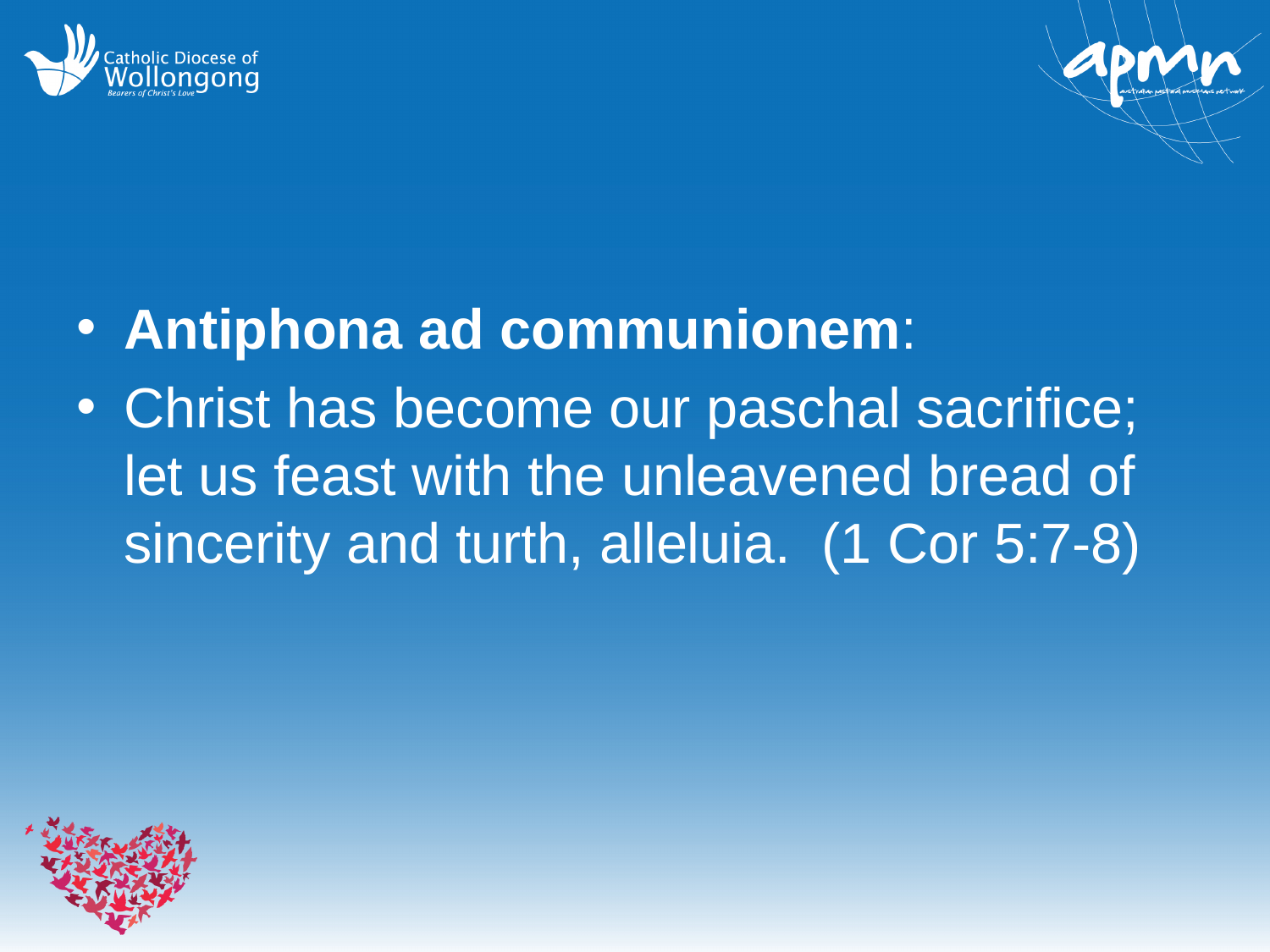

#
Antiphona ad communionem:
Christ has become our paschal sacrifice; let us feast with the unleavened bread of sincerity and turth, alleluia.  (1 Cor 5:7-8)